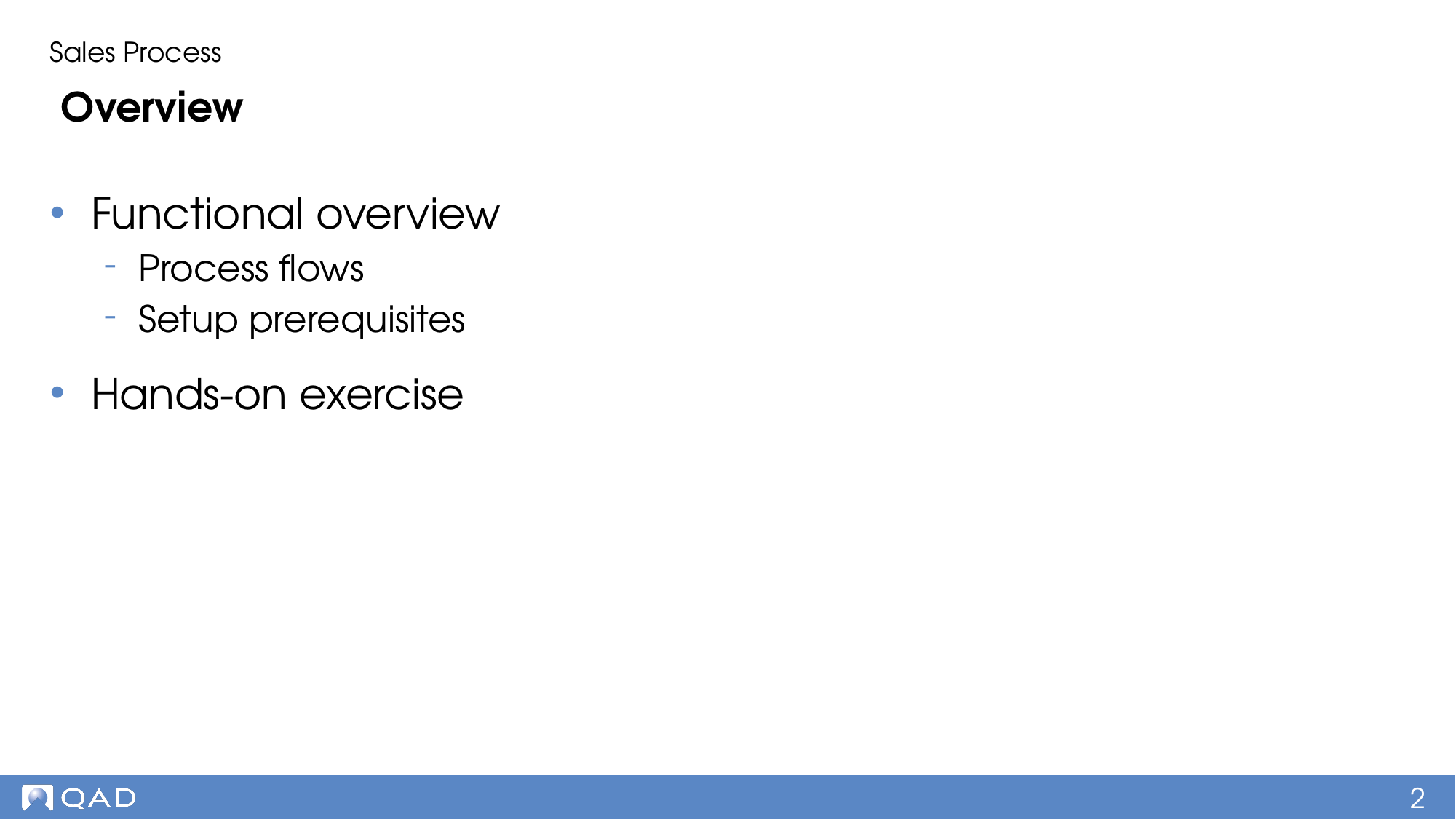

Sales Process
# Overview
Functional overview
Process flows
Setup prerequisites
Hands-on exercise
2